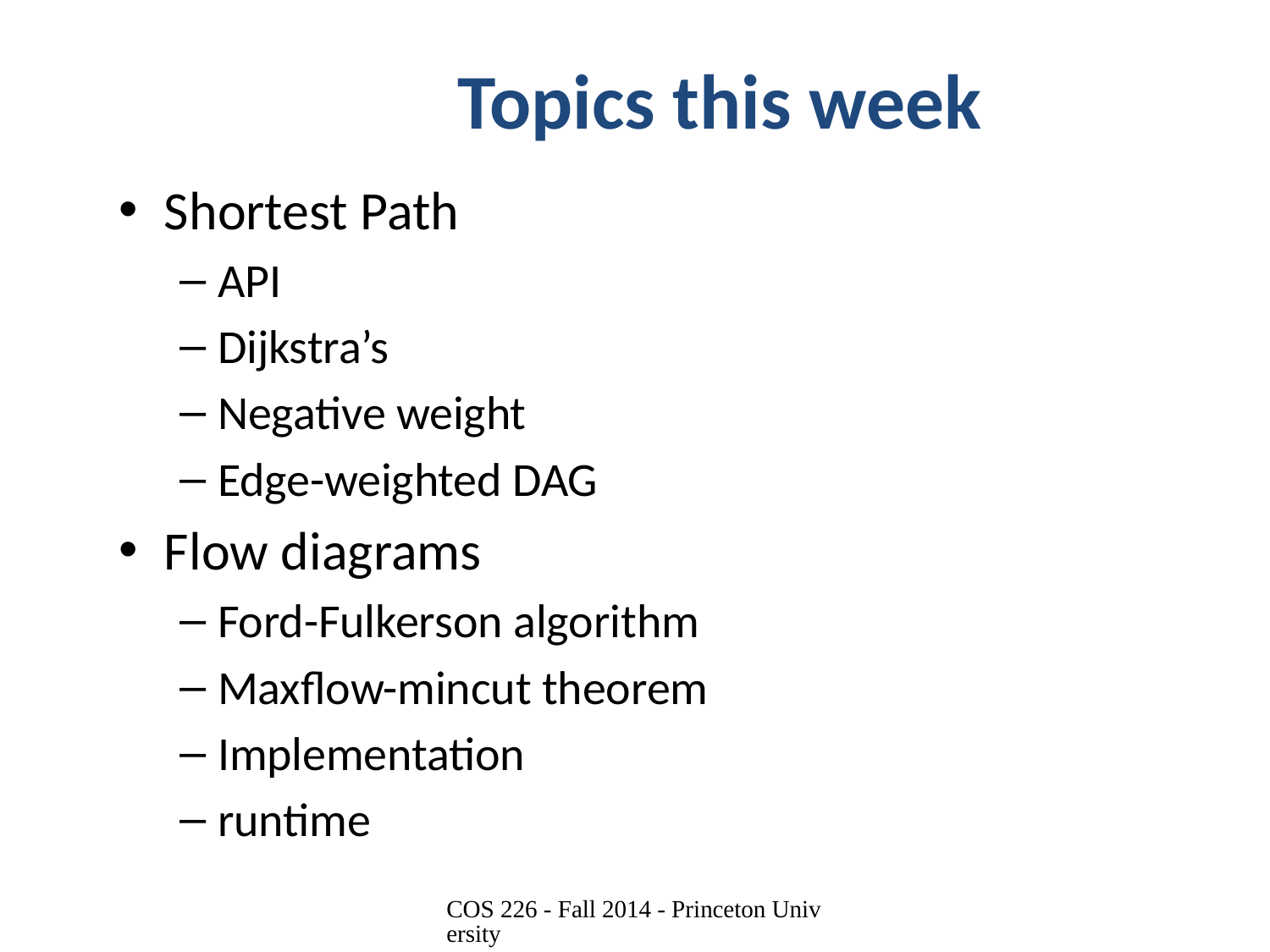

# Topics this week
Shortest Path
API
Dijkstra’s
Negative weight
Edge-weighted DAG
Flow diagrams
Ford-Fulkerson algorithm
Maxflow-mincut theorem
Implementation
runtime
COS 226 - Fall 2014 - Princeton University